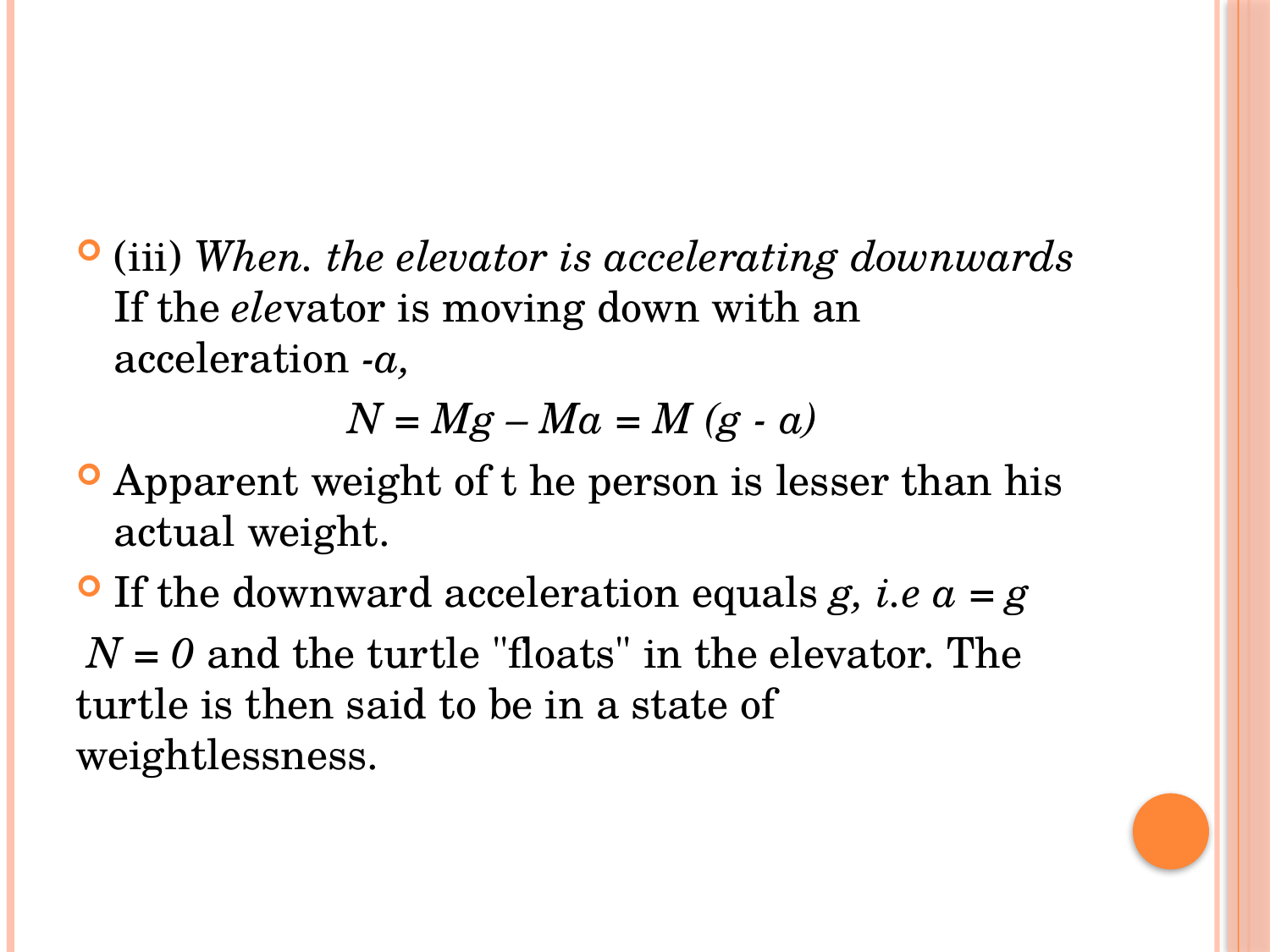

#
(iii) When. the elevator is accelerating downwards If the elevator is moving down with an acceleration -a,
                       N = Mg – Ma = M (g - a)
Apparent weight of t he person is lesser than his actual weight.
If the downward acceleration equals g, i.e a = g
 N = 0 and the turtle "floats" in the elevator. The turtle is then said to be in a state of weightlessness.